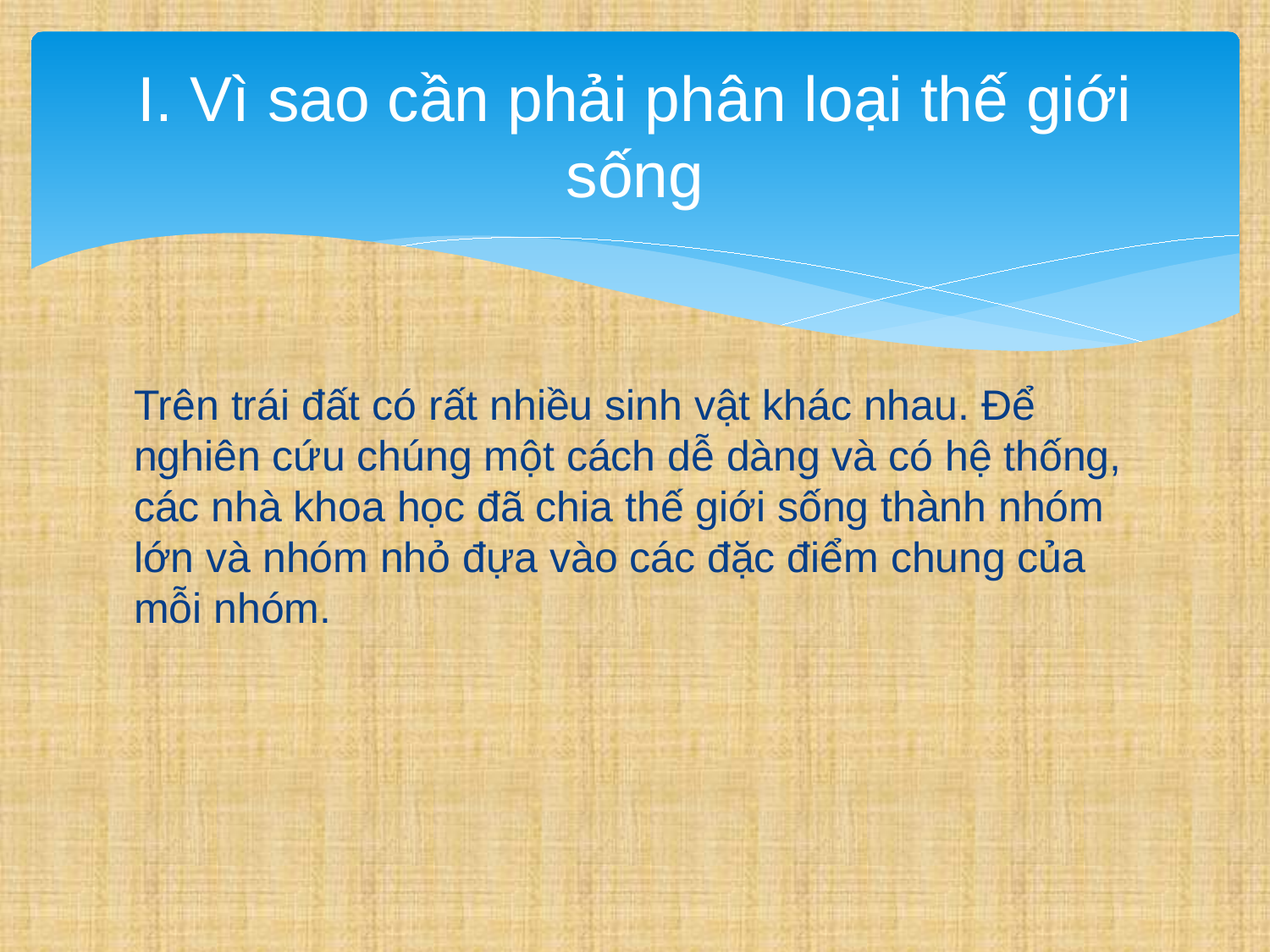

# I. Vì sao cần phải phân loại thế giới sống
Trên trái đất có rất nhiều sinh vật khác nhau. Để nghiên cứu chúng một cách dễ dàng và có hệ thống, các nhà khoa học đã chia thế giới sống thành nhóm lớn và nhóm nhỏ đựa vào các đặc điểm chung của mỗi nhóm.